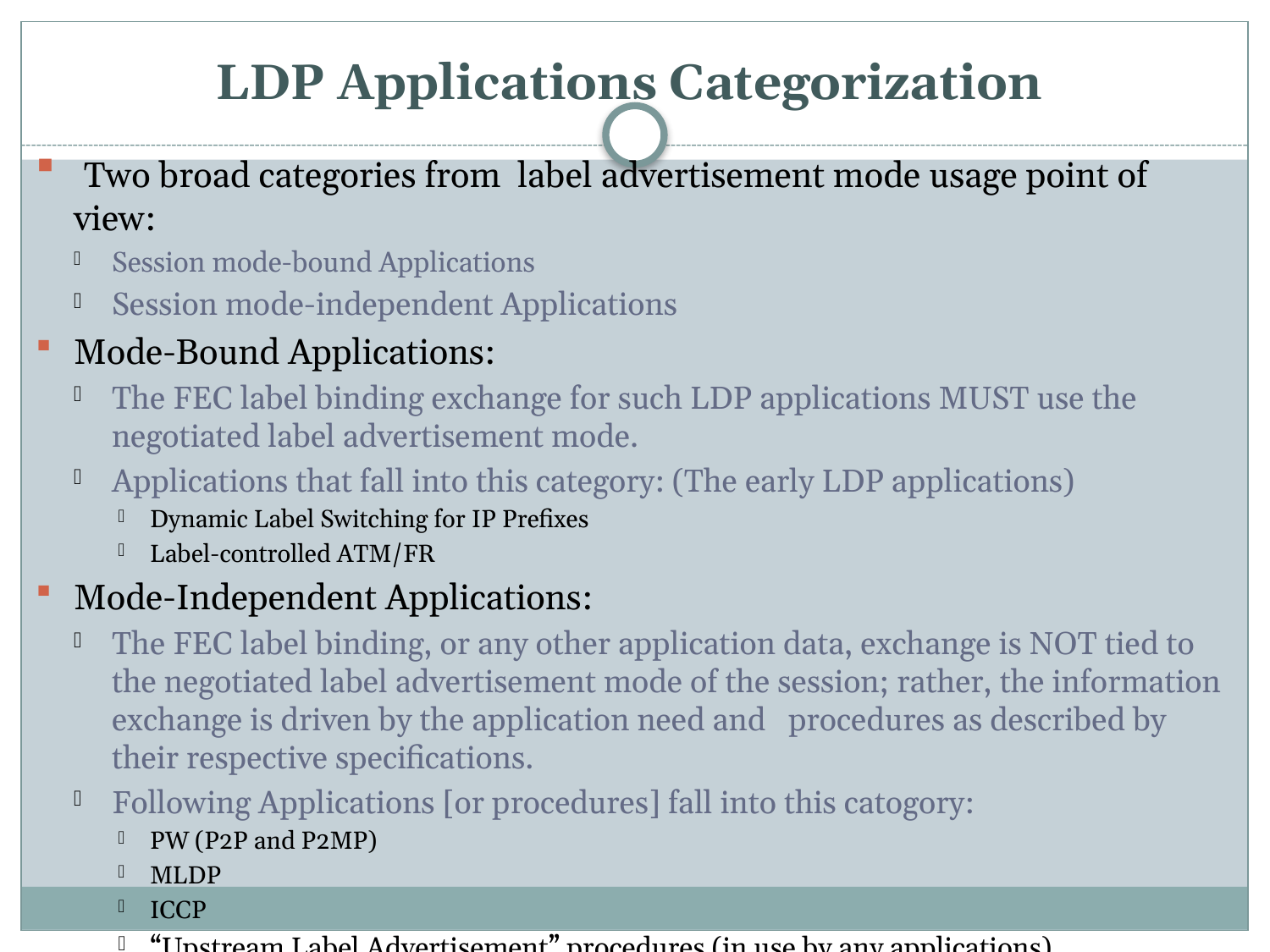

# LDP Applications Categorization
 Two broad categories from  label advertisement mode usage point of view:
Session mode-bound Applications
Session mode-independent Applications
Mode-Bound Applications:
The FEC label binding exchange for such LDP applications MUST use the  negotiated label advertisement mode.
Applications that fall into this category: (The early LDP applications)
Dynamic Label Switching for IP Prefixes
Label-controlled ATM/FR
Mode-Independent Applications:
The FEC label binding, or any other application data, exchange is NOT tied to the negotiated label advertisement mode of the session; rather, the information exchange is driven by the application need and   procedures as described by their respective specifications.
Following Applications [or procedures] fall into this catogory:
PW (P2P and P2MP)
MLDP
ICCP
“Upstream Label Advertisement” procedures (in use by any applications)